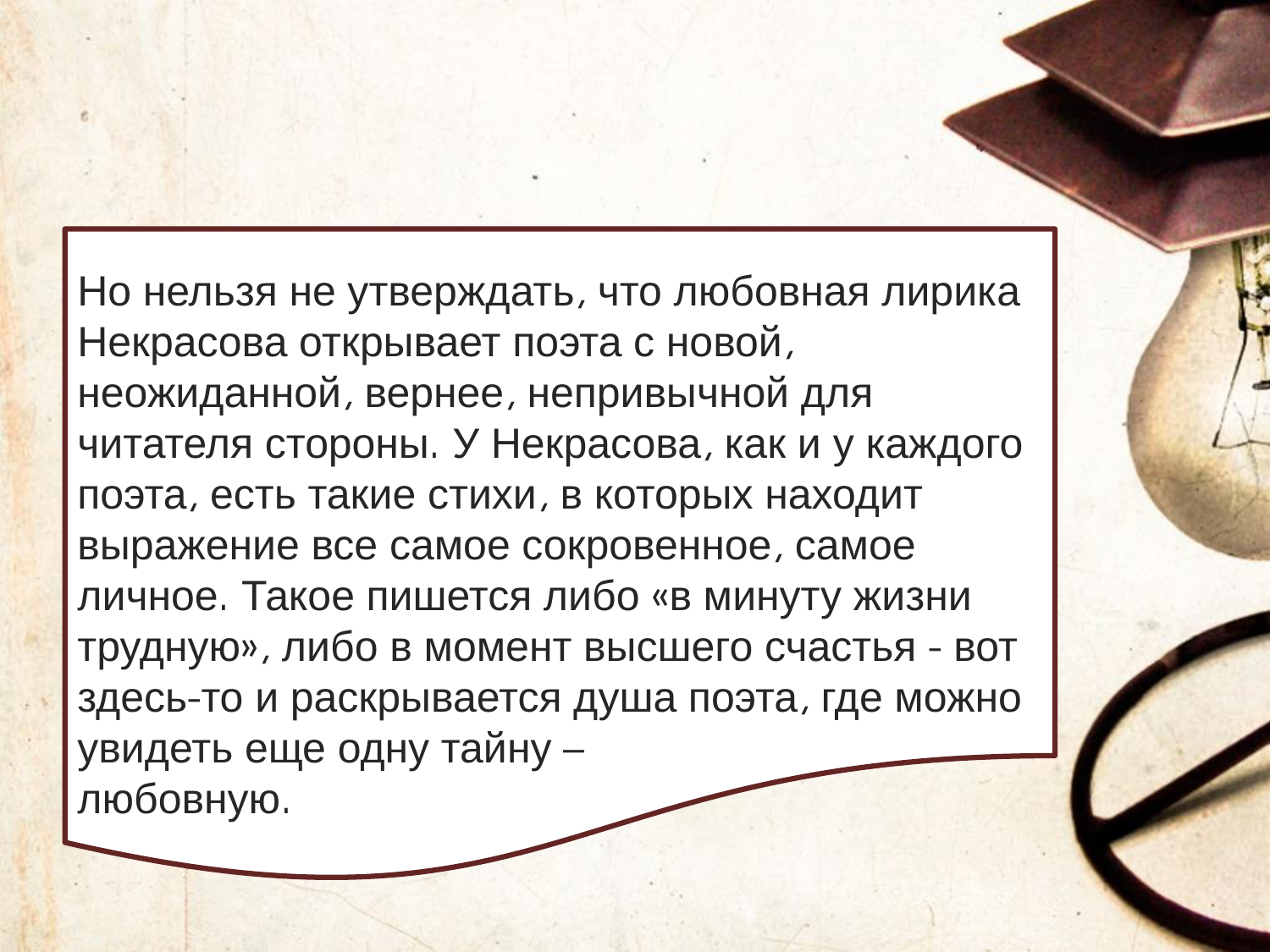

Но нельзя не утверждать, что любовная лирика Некрасова открывает поэта с новой, неожиданной, вернее, непривычной для читателя стороны. У Некрасова, как и у каждого поэта, есть такие стихи, в которых находит выражение все самое сокровенное, самое личное. Такое пишется либо «в минуту жизни трудную», либо в момент высшего счастья - вот здесь-то и раскрывается душа поэта, где можно увидеть еще одну тайну –
любовную.